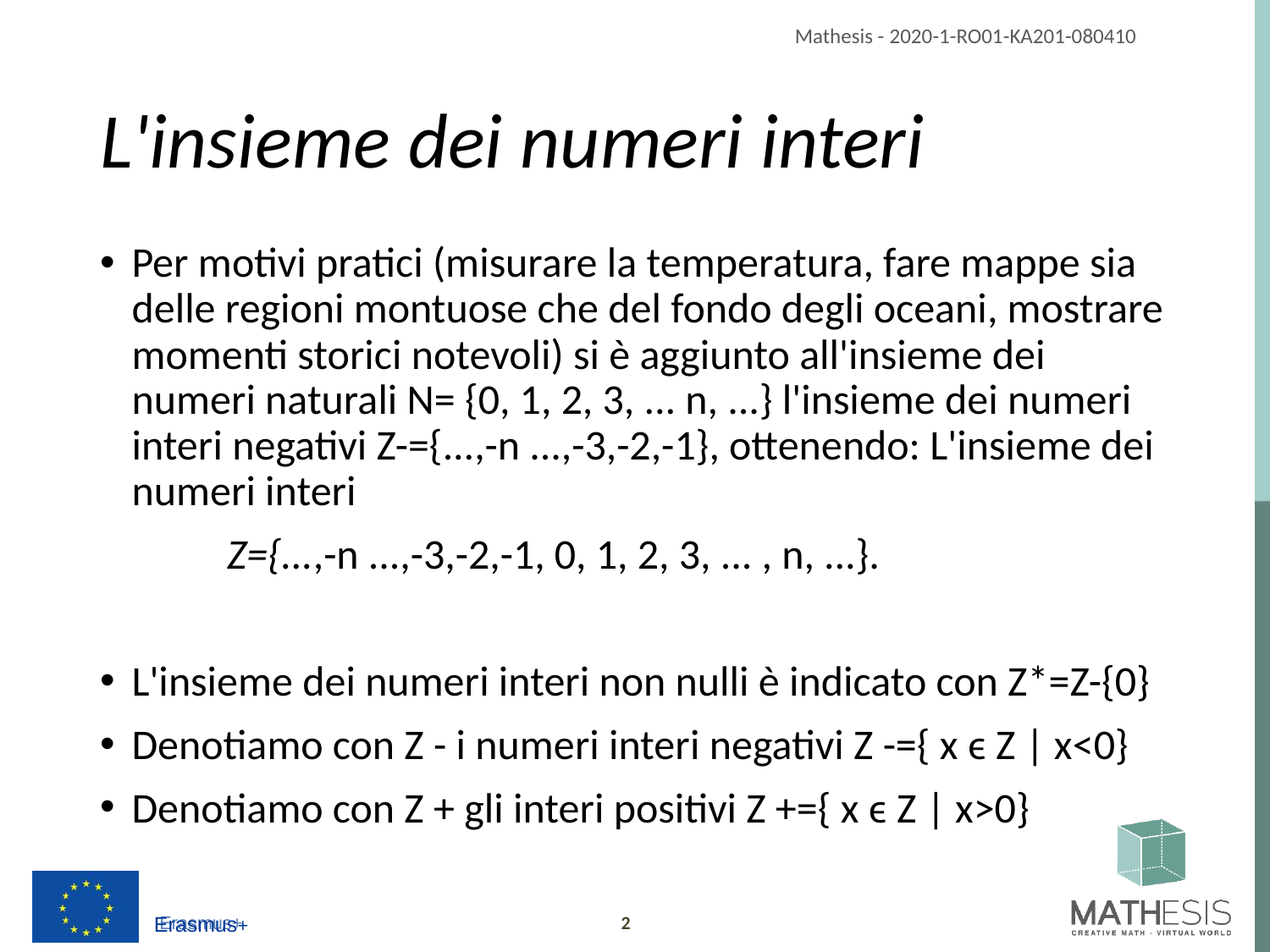

# L'insieme dei numeri interi
Per motivi pratici (misurare la temperatura, fare mappe sia delle regioni montuose che del fondo degli oceani, mostrare momenti storici notevoli) si è aggiunto all'insieme dei numeri naturali N= {0, 1, 2, 3, ... n, ...} l'insieme dei numeri interi negativi Z-={...,-n ...,-3,-2,-1}, ottenendo: L'insieme dei numeri interi
	Z={...,-n ...,-3,-2,-1, 0, 1, 2, 3, ... , n, ...}.

L'insieme dei numeri interi non nulli è indicato con Z*=Z-{0}
Denotiamo con Z - i numeri interi negativi Z -={ x ϵ Z | x<0}
Denotiamo con Z + gli interi positivi Z +={ x ϵ Z | x>0}